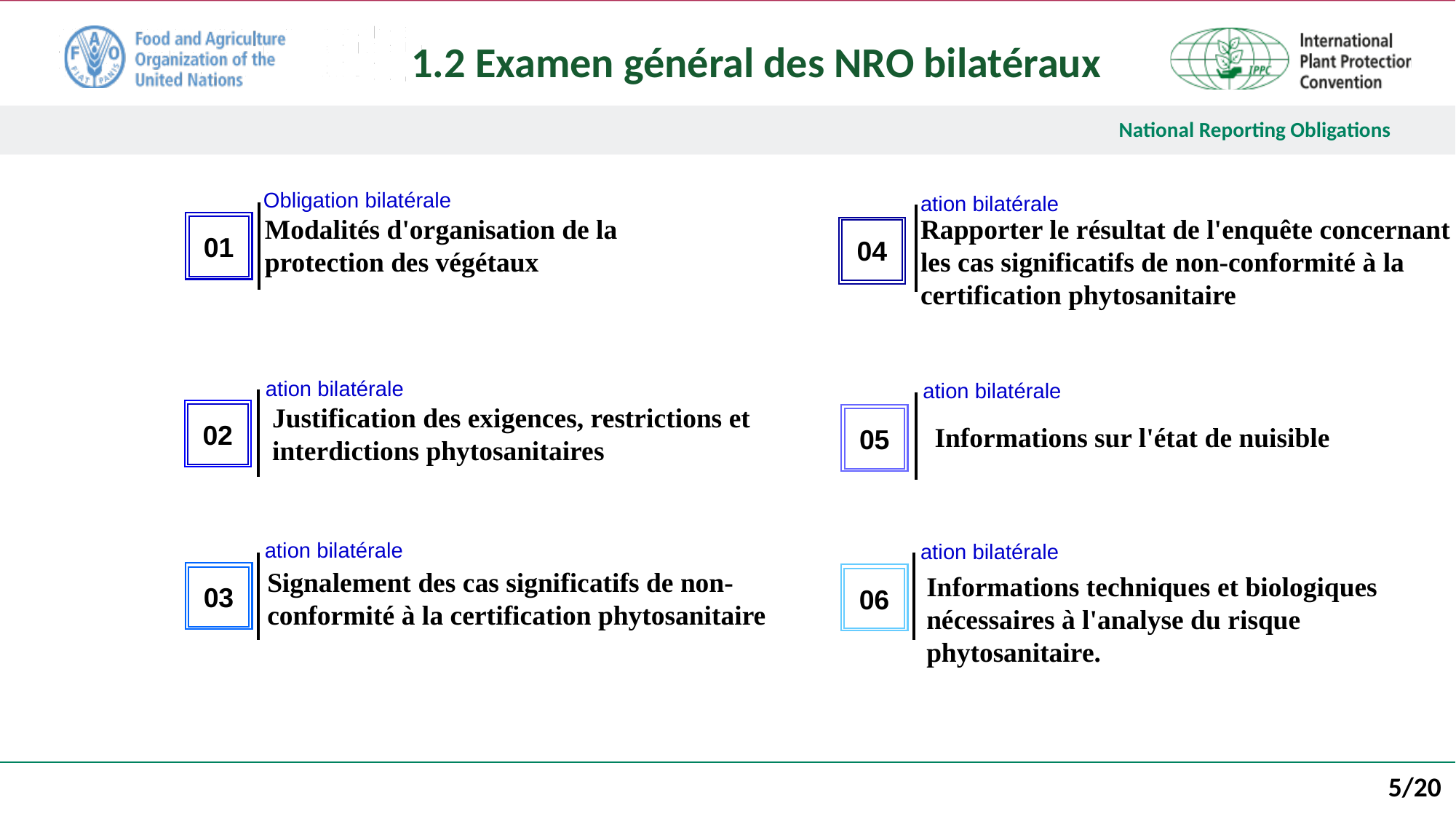

1.2 Examen général des NRO bilatéraux
Obligation bilatérale
ation bilatérale
Modalités d'organisation de la protection des végétaux
Rapporter le résultat de l'enquête concernant les cas significatifs de non-conformité à la certification phytosanitaire

01

04
ation bilatérale
ation bilatérale
Justification des exigences, restrictions et interdictions phytosanitaires

02

05
Informations sur l'état de nuisible
ation bilatérale
ation bilatérale
Signalement des cas significatifs de non-conformité à la certification phytosanitaire

Informations techniques et biologiques nécessaires à l'analyse du risque phytosanitaire.

03
06
5/20